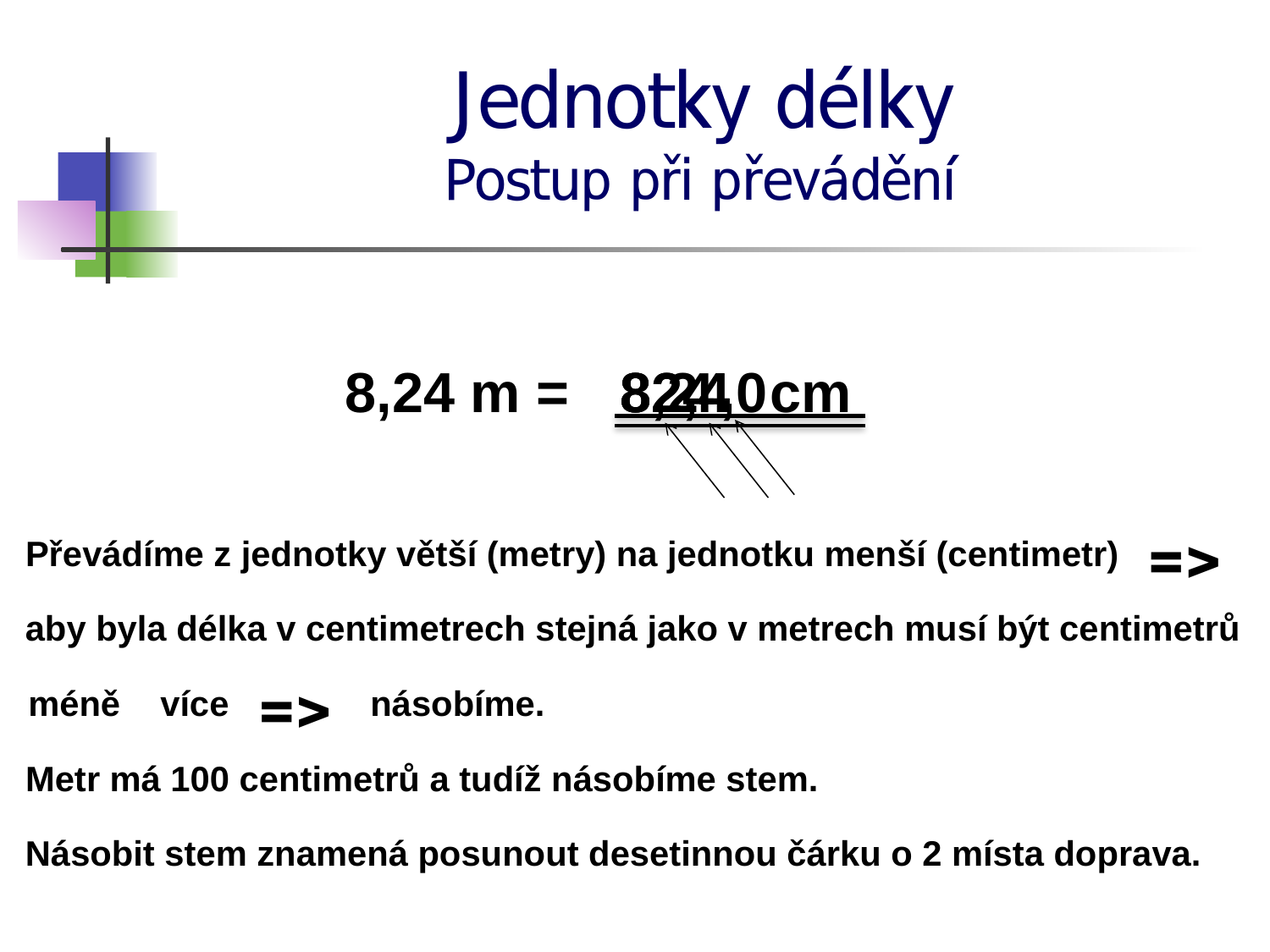

# Jednotky délky Postup při převádění
8,24 m =
8,24
82,4
824
,0
cm
=>
Převádíme z jednotky větší (metry) na jednotku menší (centimetr)
aby byla délka v centimetrech stejná jako v metrech musí být centimetrů
=>
méně
více
násobíme.
Metr má 100 centimetrů a tudíž násobíme stem.
Násobit stem znamená posunout desetinnou čárku o 2 místa doprava.